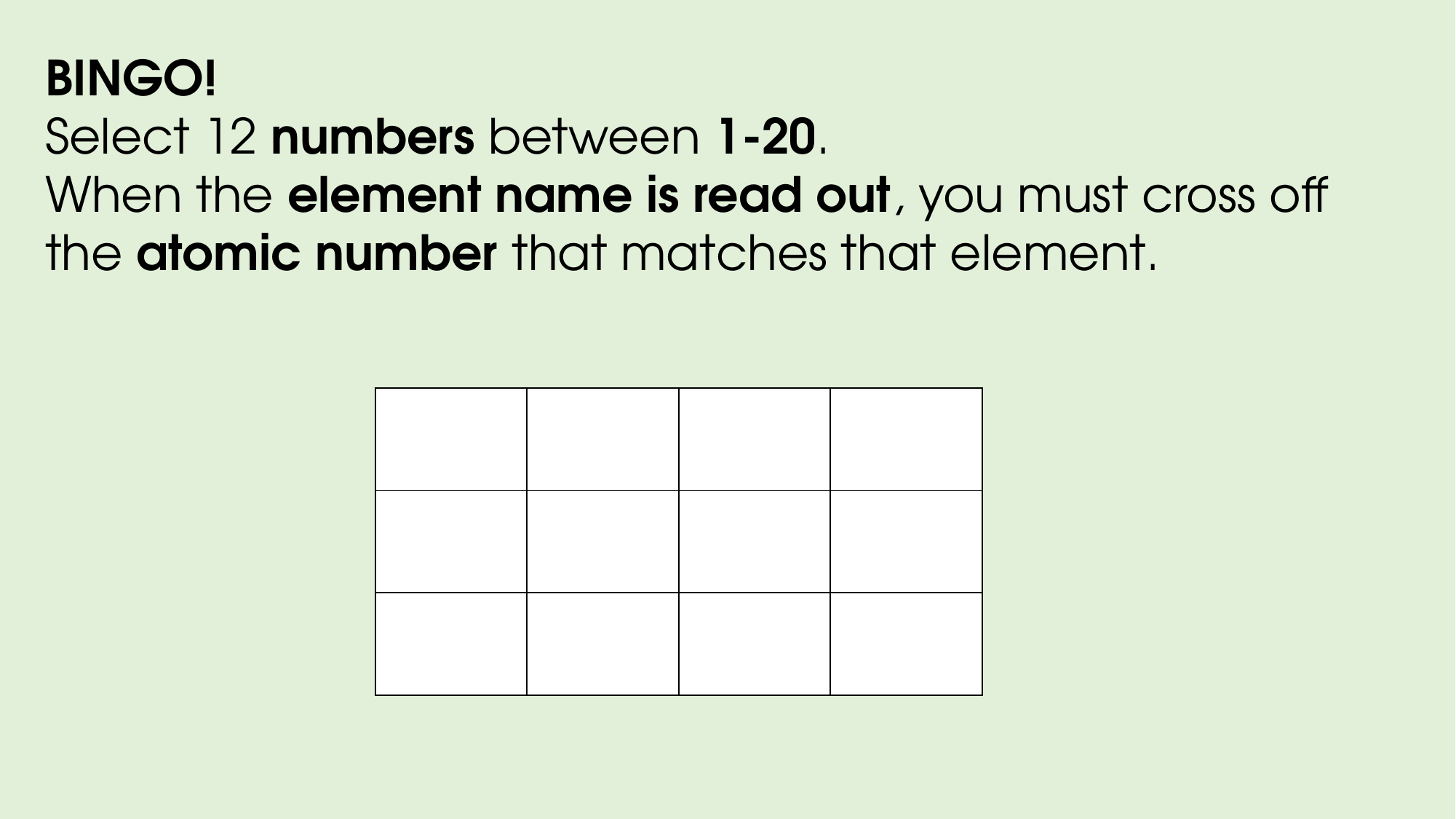

BINGO!
Select 12 numbers between 1-20.
When the element name is read out, you must cross off the atomic number that matches that element.
|  |  |  |  |
| --- | --- | --- | --- |
|  |  |  |  |
|  |  |  |  |